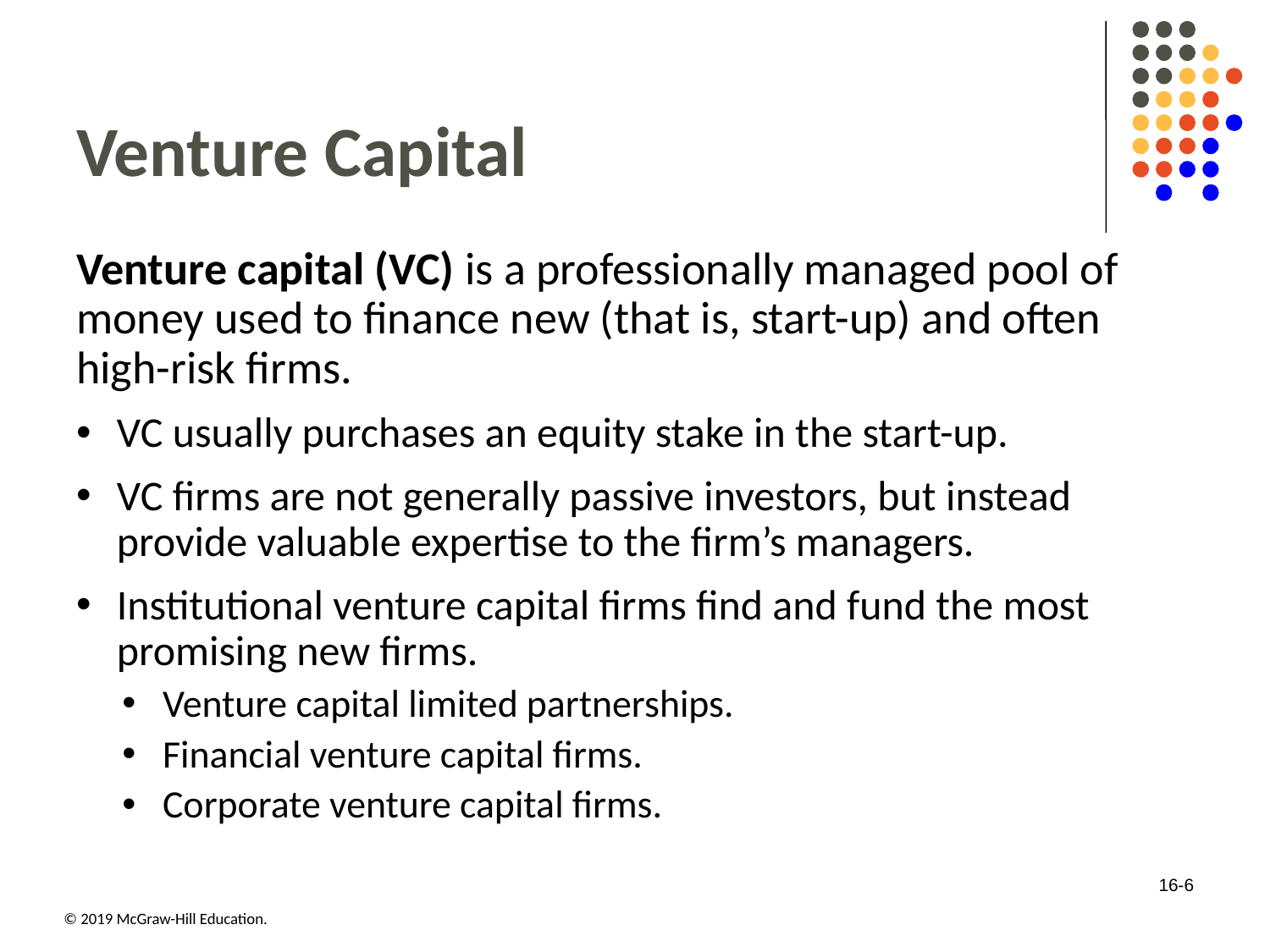

# Venture Capital
Venture capital (VC) is a professionally managed pool of money used to finance new (that is, start-up) and often high-risk firms.
VC usually purchases an equity stake in the start-up.
VC firms are not generally passive investors, but instead provide valuable expertise to the firm’s managers.
Institutional venture capital firms find and fund the most promising new firms.
Venture capital limited partnerships.
Financial venture capital firms.
Corporate venture capital firms.
16-6